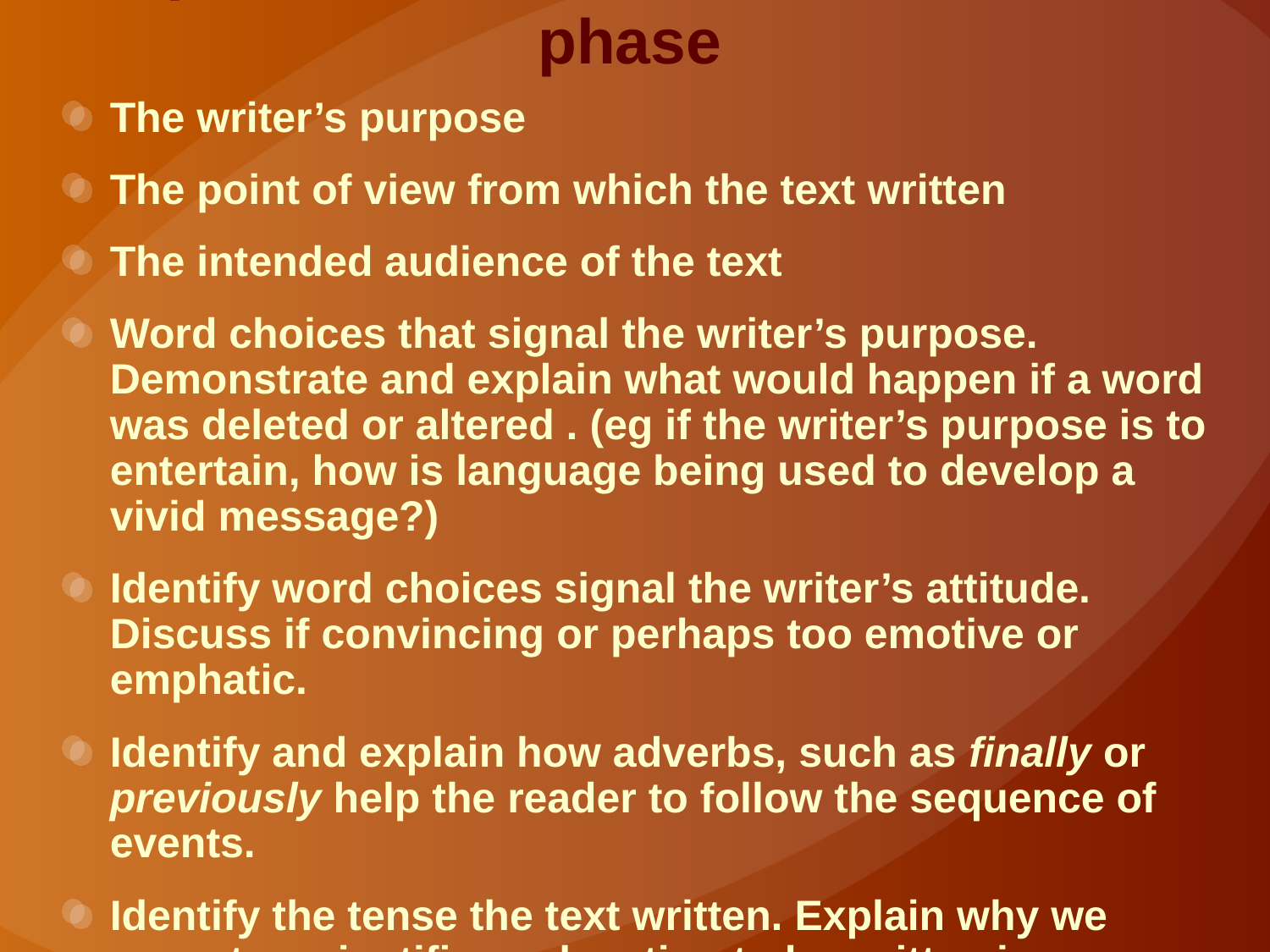

# Aspects to focus on at the modelled phase
The writer’s purpose
The point of view from which the text written
The intended audience of the text
Word choices that signal the writer’s purpose.  Demonstrate and explain what would happen if a word was deleted or altered . (eg if the writer’s purpose is to entertain, how is language being used to develop a vivid message?)
Identify word choices signal the writer’s attitude. Discuss if convincing or perhaps too emotive or emphatic.
Identify and explain how adverbs, such as finally or previously help the reader to follow the sequence of events.
Identify the tense the text written. Explain why we expect a scientific explanation to be written in universal present tense? Discuss what would be the effect if we changed the tense in a narrative from past to present?